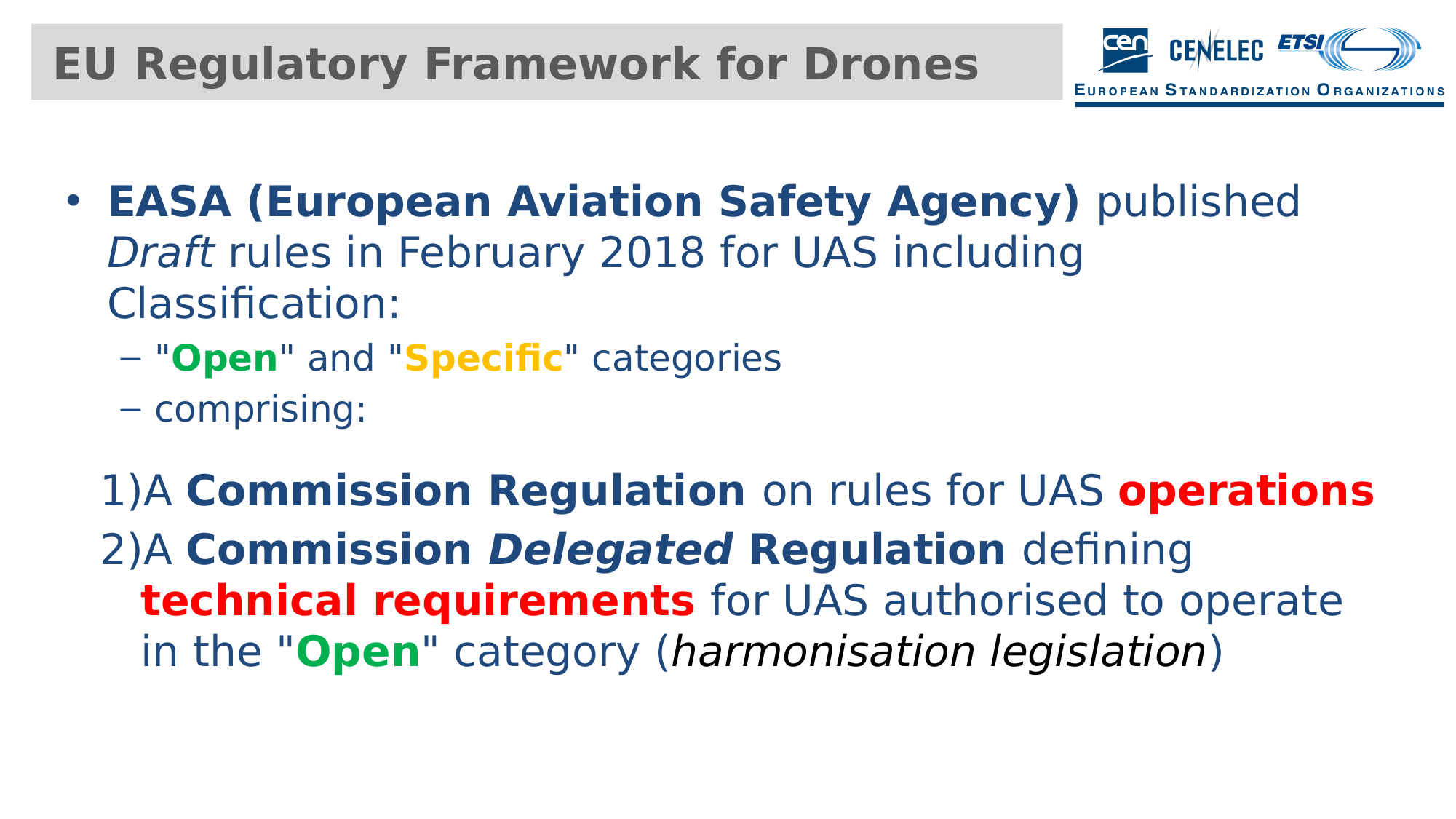

# EU Regulatory Framework for Drones
EASA (European Aviation Safety Agency) published Draft rules in February 2018 for UAS including Classification:
"Open" and "Specific" categories
comprising:
A Commission Regulation on rules for UAS operations
A Commission Delegated Regulation defining technical requirements for UAS authorised to operate in the "Open" category (harmonisation legislation)